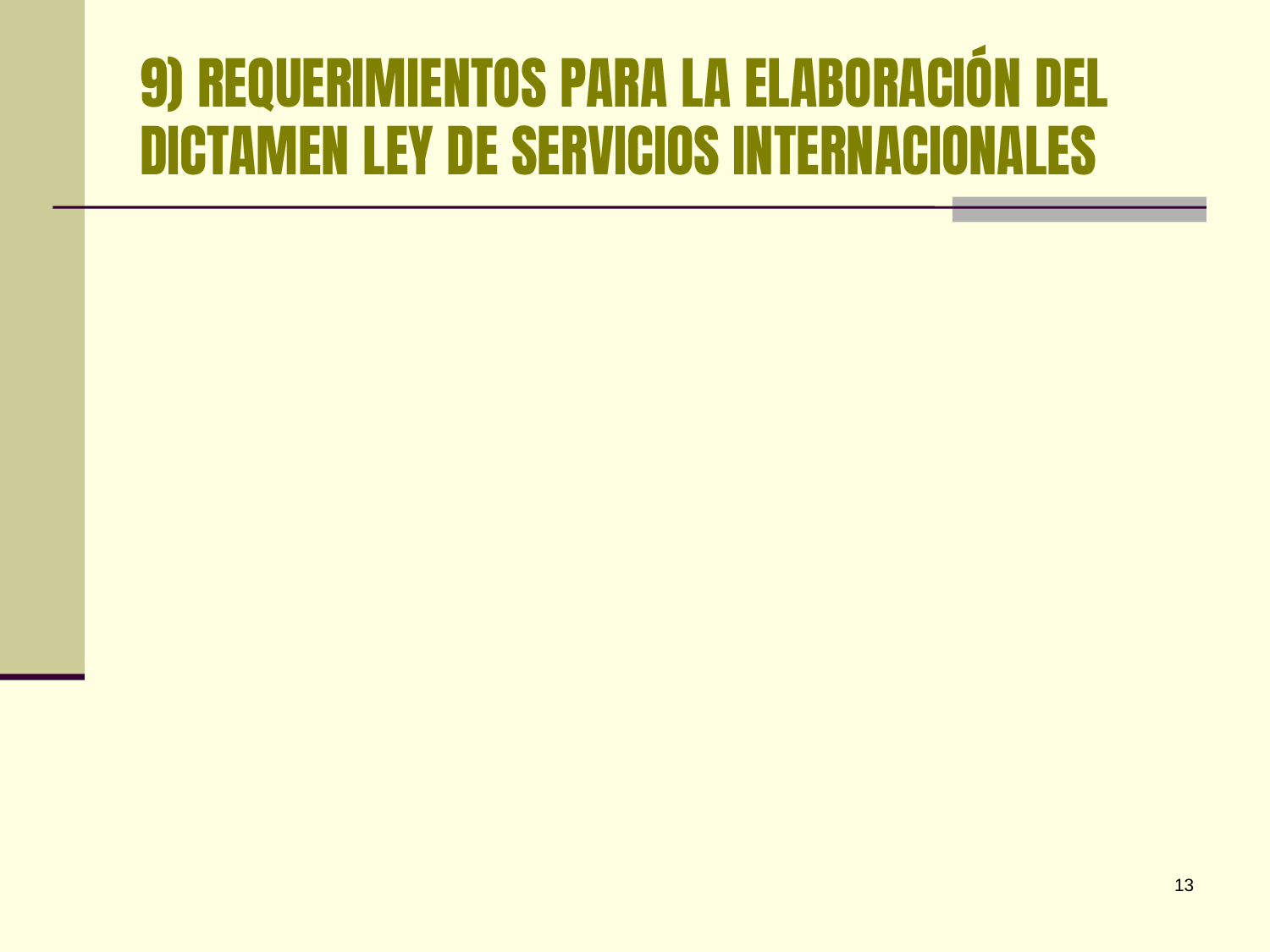

# 9) REQUERIMIENTOS PARA LA ELABORACIÓN DEL DICTAMEN LEY DE SERVICIOS INTERNACIONALES

13